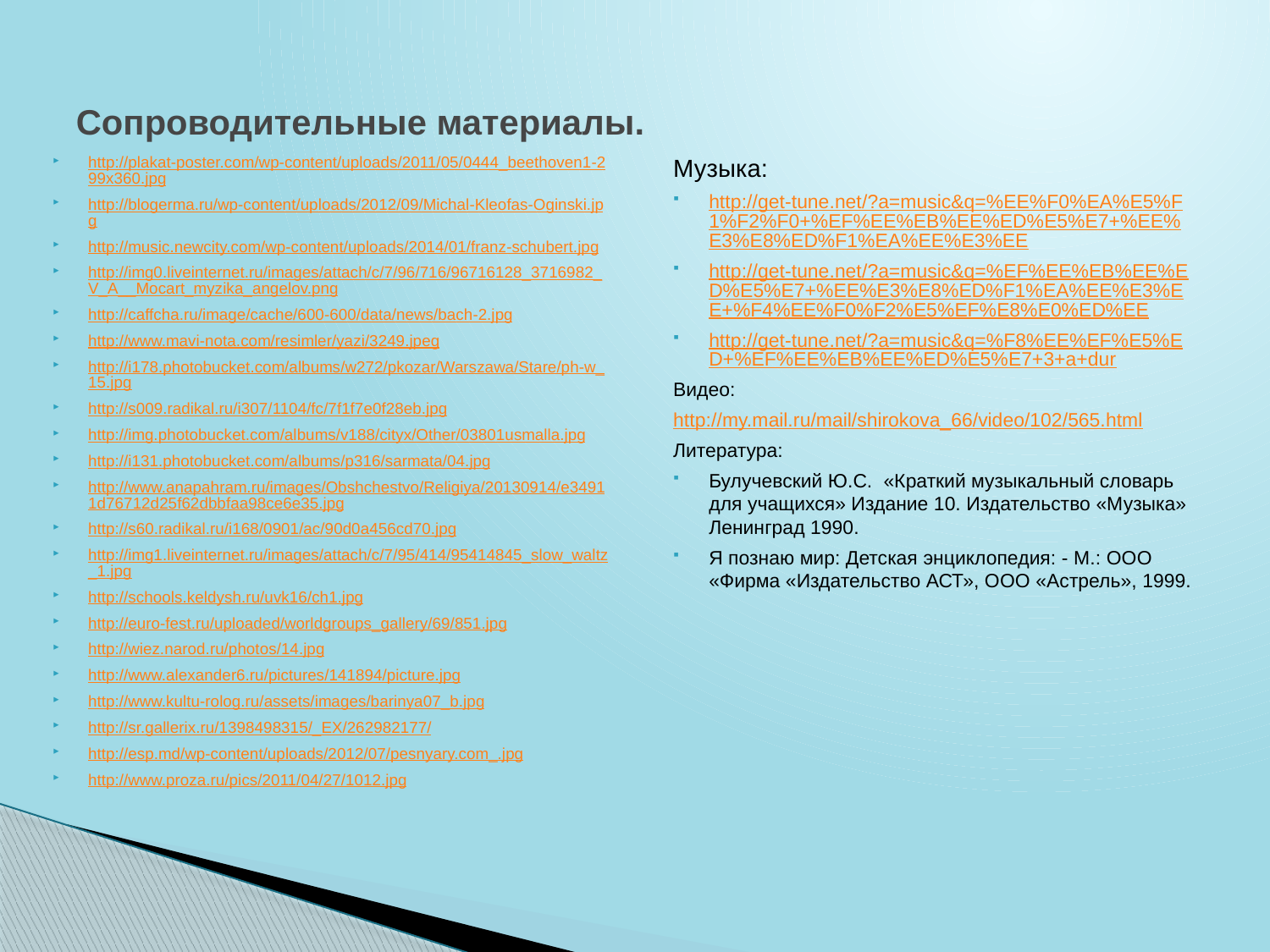

# Сопроводительные материалы.
http://plakat-poster.com/wp-content/uploads/2011/05/0444_beethoven1-299x360.jpg
http://blogerma.ru/wp-content/uploads/2012/09/Michal-Kleofas-Oginski.jpg
http://music.newcity.com/wp-content/uploads/2014/01/franz-schubert.jpg
http://img0.liveinternet.ru/images/attach/c/7/96/716/96716128_3716982_V_A__Mocart_myzika_angelov.png
http://caffcha.ru/image/cache/600-600/data/news/bach-2.jpg
http://www.mavi-nota.com/resimler/yazi/3249.jpeg
http://i178.photobucket.com/albums/w272/pkozar/Warszawa/Stare/ph-w_15.jpg
http://s009.radikal.ru/i307/1104/fc/7f1f7e0f28eb.jpg
http://img.photobucket.com/albums/v188/cityx/Other/03801usmalla.jpg
http://i131.photobucket.com/albums/p316/sarmata/04.jpg
http://www.anapahram.ru/images/Obshchestvo/Religiya/20130914/e34911d76712d25f62dbbfaa98ce6e35.jpg
http://s60.radikal.ru/i168/0901/ac/90d0a456cd70.jpg
http://img1.liveinternet.ru/images/attach/c/7/95/414/95414845_slow_waltz_1.jpg
http://schools.keldysh.ru/uvk16/ch1.jpg
http://euro-fest.ru/uploaded/worldgroups_gallery/69/851.jpg
http://wiez.narod.ru/photos/14.jpg
http://www.alexander6.ru/pictures/141894/picture.jpg
http://www.kultu-rolog.ru/assets/images/barinya07_b.jpg
http://sr.gallerix.ru/1398498315/_EX/262982177/
http://esp.md/wp-content/uploads/2012/07/pesnyary.com_.jpg
http://www.proza.ru/pics/2011/04/27/1012.jpg

Музыка:
http://get-tune.net/?a=music&q=%EE%F0%EA%E5%F1%F2%F0+%EF%EE%EB%EE%ED%E5%E7+%EE%E3%E8%ED%F1%EA%EE%E3%EE
http://get-tune.net/?a=music&q=%EF%EE%EB%EE%ED%E5%E7+%EE%E3%E8%ED%F1%EA%EE%E3%EE+%F4%EE%F0%F2%E5%EF%E8%E0%ED%EE
http://get-tune.net/?a=music&q=%F8%EE%EF%E5%ED+%EF%EE%EB%EE%ED%E5%E7+3+a+dur
Видео:
http://my.mail.ru/mail/shirokova_66/video/102/565.html
Литература:
Булучевский Ю.С.  «Краткий музыкальный словарь для учащихся» Издание 10. Издательство «Музыка» Ленинград 1990.
Я познаю мир: Детская энциклопедия: - М.: ООО «Фирма «Издательство АСТ», ООО «Астрель», 1999.